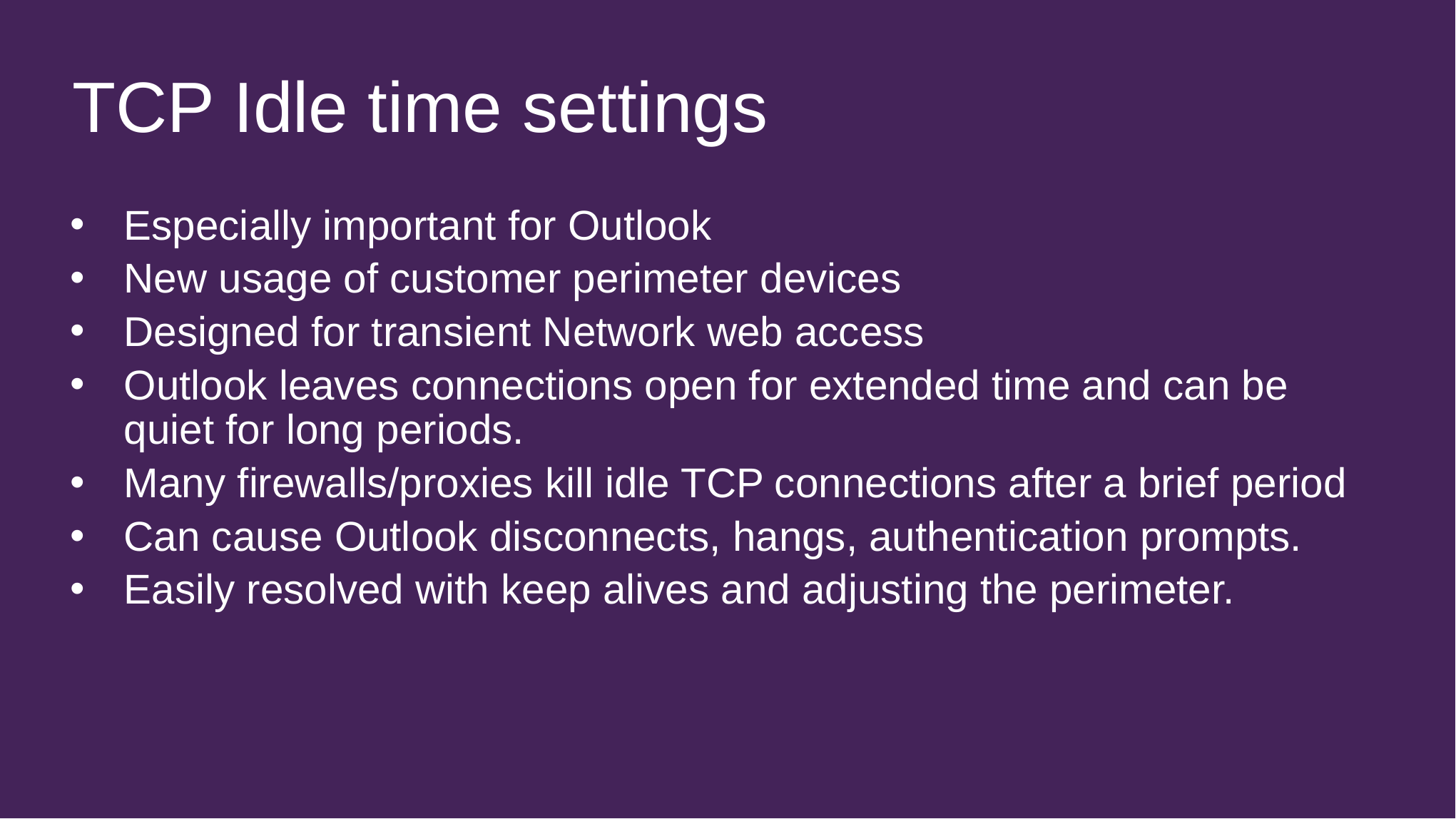

TCP Idle time settings

Especially important for Outlook
New usage of customer perimeter devices
Designed for transient Network web access
Outlook leaves connections open for extended time and can be quiet for long periods.
Many firewalls/proxies kill idle TCP connections after a brief period
Can cause Outlook disconnects, hangs, authentication prompts.
Easily resolved with keep alives and adjusting the perimeter.